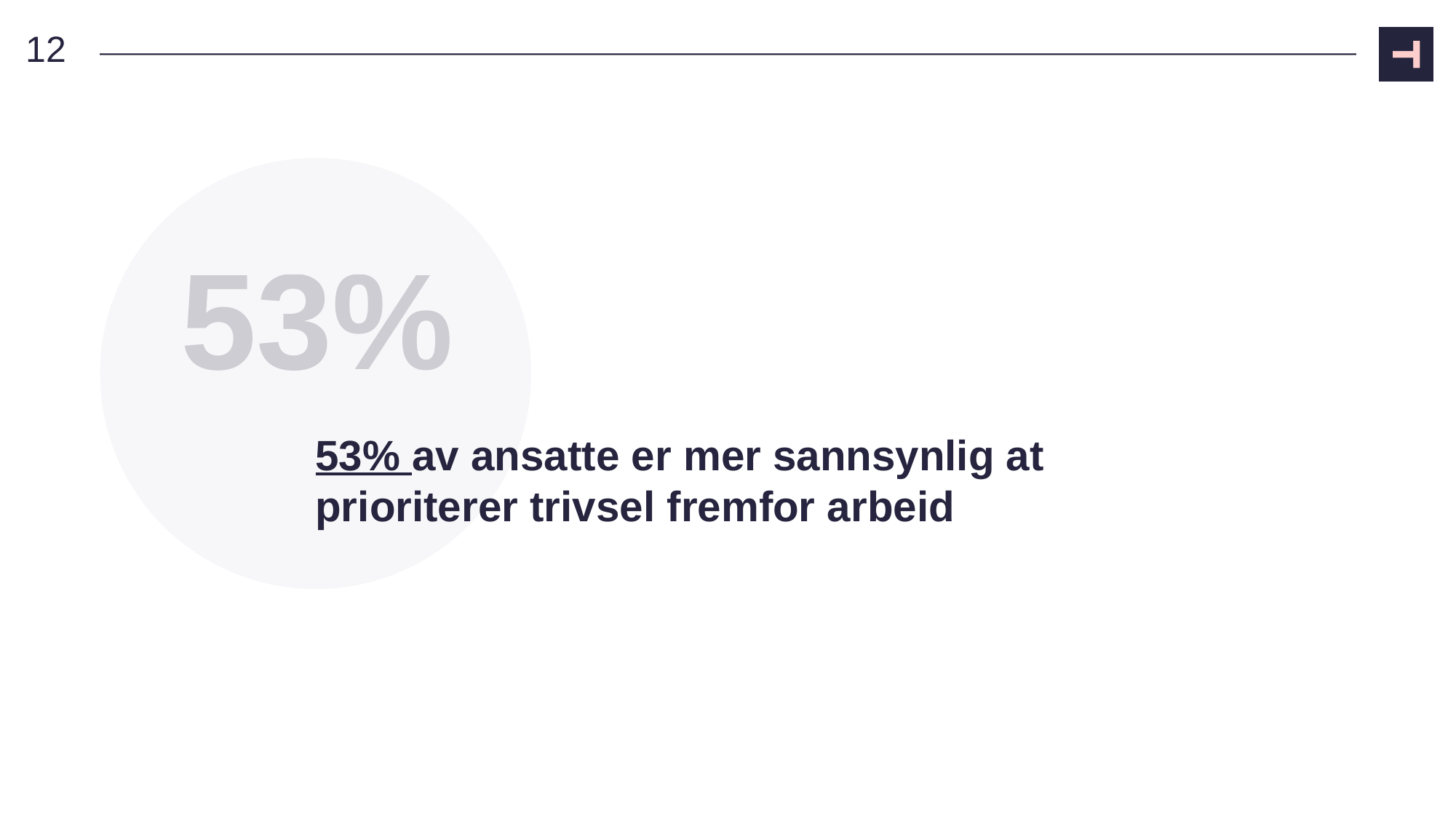

12

53%
# 53% av ansatte er mer sannsynlig at prioriterer trivsel fremfor arbeid